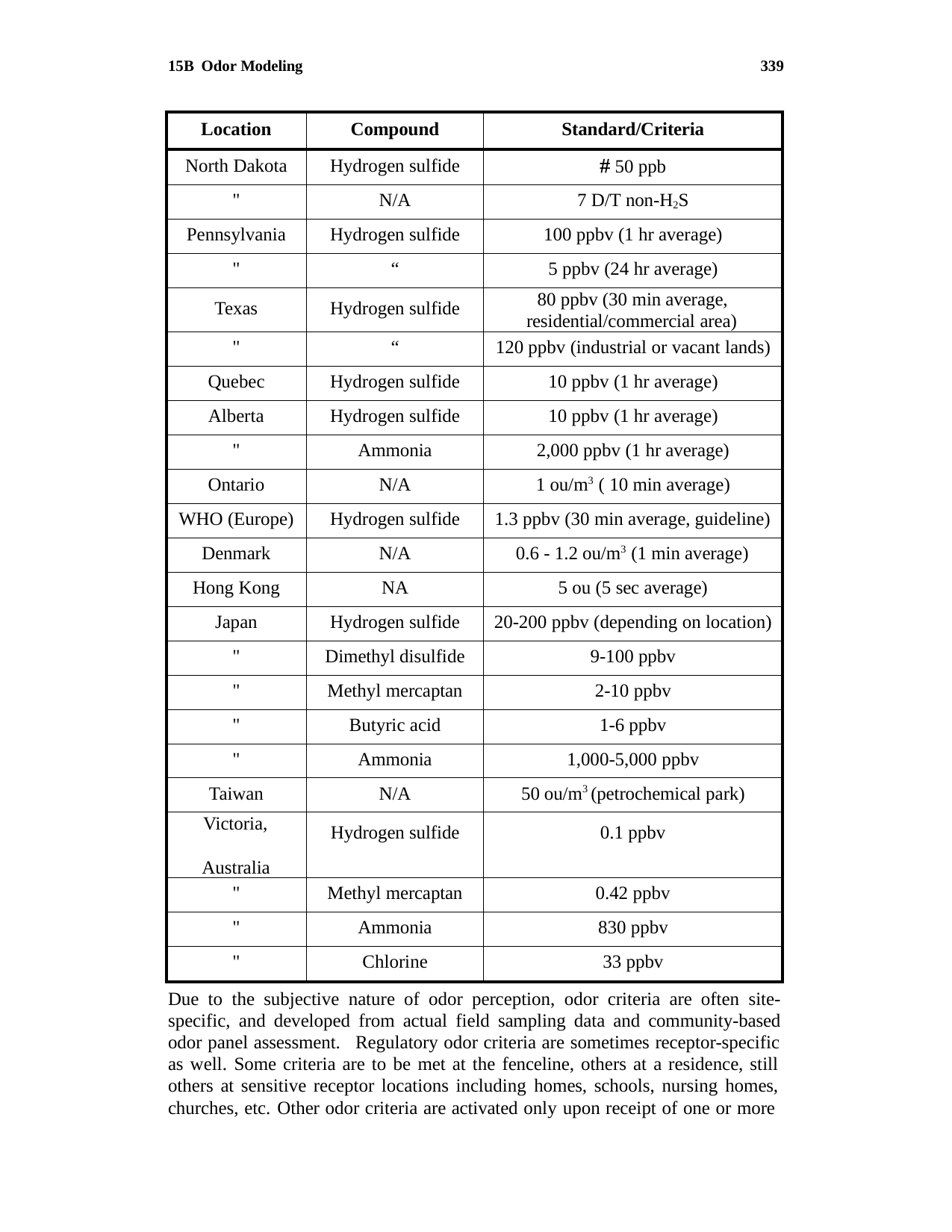

15B Odor Modeling
339
| Location | Compound | Standard/Criteria |
| --- | --- | --- |
| North Dakota | Hydrogen sulfide | # 50 ppb |
| " | N/A | 7 D/T non-H2S |
| Pennsylvania | Hydrogen sulfide | 100 ppbv (1 hr average) |
| " | “ | 5 ppbv (24 hr average) |
| Texas | Hydrogen sulfide | 80 ppbv (30 min average, residential/commercial area) |
| " | “ | 120 ppbv (industrial or vacant lands) |
| Quebec | Hydrogen sulfide | 10 ppbv (1 hr average) |
| Alberta | Hydrogen sulfide | 10 ppbv (1 hr average) |
| " | Ammonia | 2,000 ppbv (1 hr average) |
| Ontario | N/A | 1 ou/m3 ( 10 min average) |
| WHO (Europe) | Hydrogen sulfide | 1.3 ppbv (30 min average, guideline) |
| Denmark | N/A | 0.6 - 1.2 ou/m3 (1 min average) |
| Hong Kong | NA | 5 ou (5 sec average) |
| Japan | Hydrogen sulfide | 20-200 ppbv (depending on location) |
| " | Dimethyl disulfide | 9-100 ppbv |
| " | Methyl mercaptan | 2-10 ppbv |
| " | Butyric acid | 1-6 ppbv |
| " | Ammonia | 1,000-5,000 ppbv |
| Taiwan | N/A | 50 ou/m3 (petrochemical park) |
| Victoria, Australia | Hydrogen sulfide | 0.1 ppbv |
| " | Methyl mercaptan | 0.42 ppbv |
| " | Ammonia | 830 ppbv |
| " | Chlorine | 33 ppbv |
Due to the subjective nature of odor perception, odor criteria are often site-  specific, and developed from actual field sampling data and community-based  odor panel assessment. Regulatory odor criteria are sometimes receptor-specific  as well. Some criteria are to be met at the fenceline, others at a residence, still  others at sensitive receptor locations including homes, schools, nursing homes,  churches, etc. Other odor criteria are activated only upon receipt of one or more